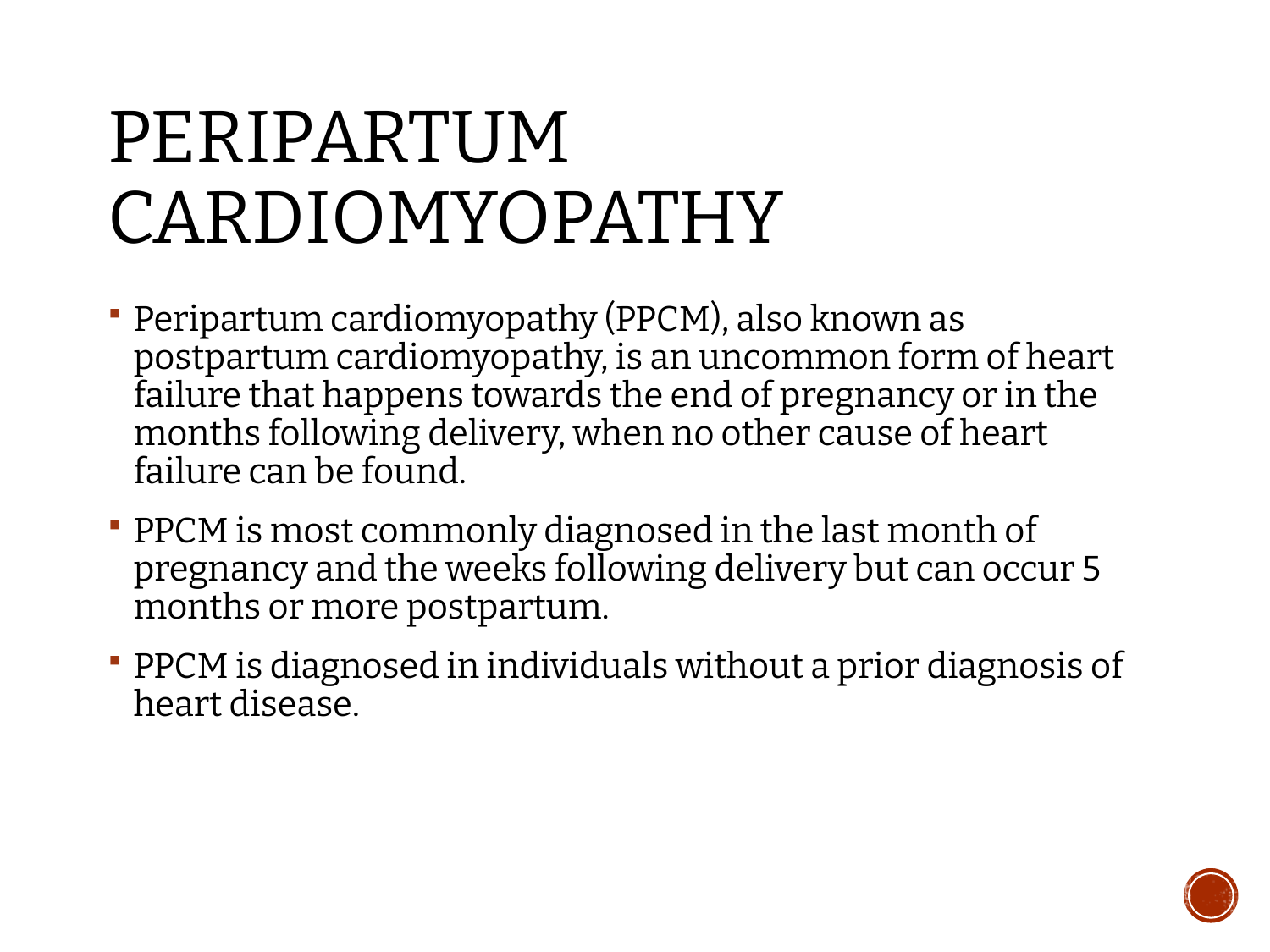

# PERIPARTum CARDiOMYOPATHY
Peripartum cardiomyopathy (PPCM), also known as postpartum cardiomyopathy, is an uncommon form of heart failure that happens towards the end of pregnancy or in the months following delivery, when no other cause of heart failure can be found.
PPCM is most commonly diagnosed in the last month of pregnancy and the weeks following delivery but can occur 5 months or more postpartum.
PPCM is diagnosed in individuals without a prior diagnosis of heart disease.